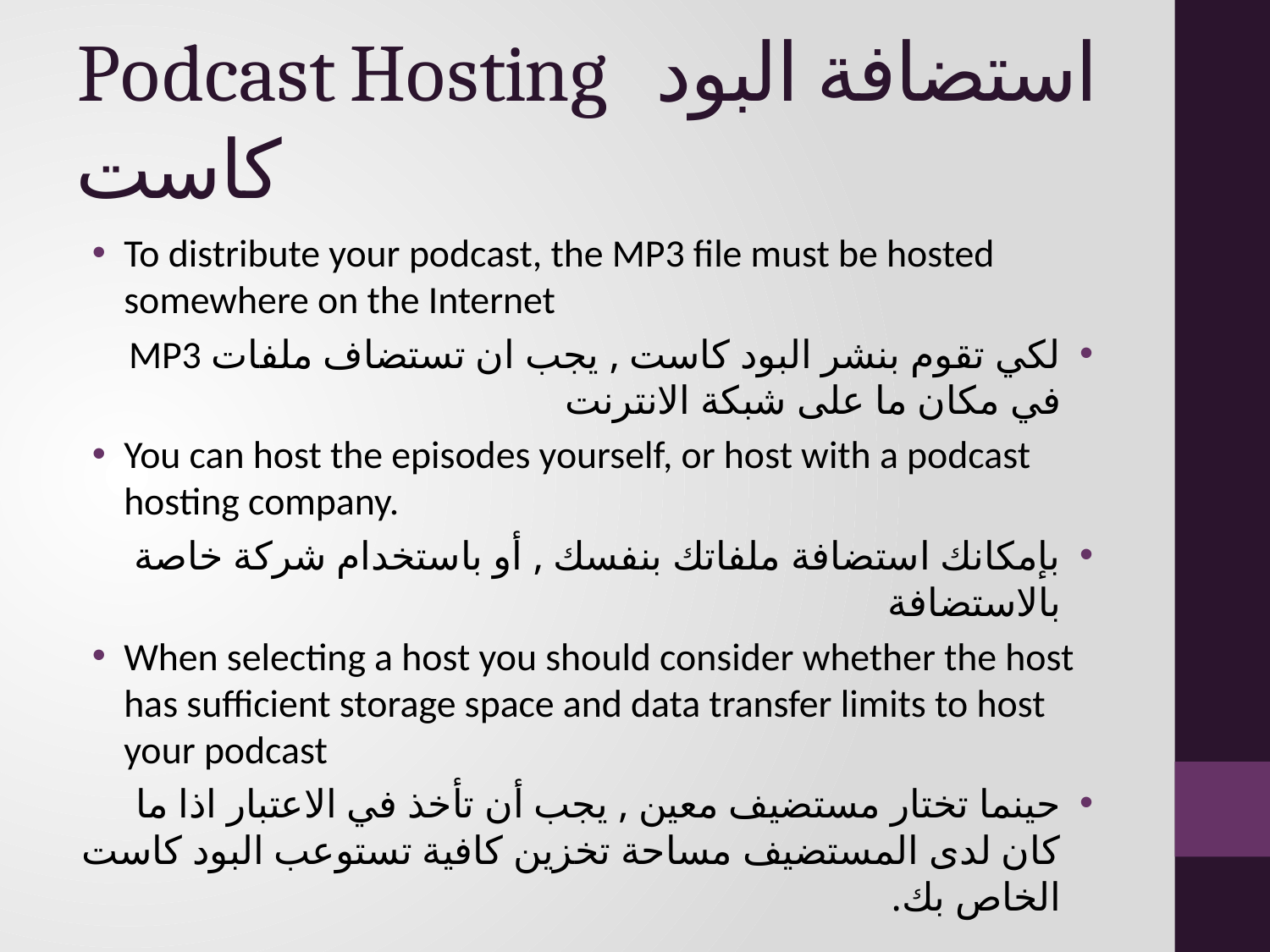

# Podcast Hosting   استضافة البود كاست
To distribute your podcast, the MP3 file must be hosted somewhere on the Internet
لكي تقوم بنشر البود كاست , يجب ان تستضاف ملفات MP3 في مكان ما على شبكة الانترنت
You can host the episodes yourself, or host with a podcast hosting company.
بإمكانك استضافة ملفاتك بنفسك , أو باستخدام شركة خاصة بالاستضافة
When selecting a host you should consider whether the host has sufficient storage space and data transfer limits to host your podcast
حينما تختار مستضيف معين , يجب أن تأخذ في الاعتبار اذا ما كان لدى المستضيف مساحة تخزين كافية تستوعب البود كاست الخاص بك.